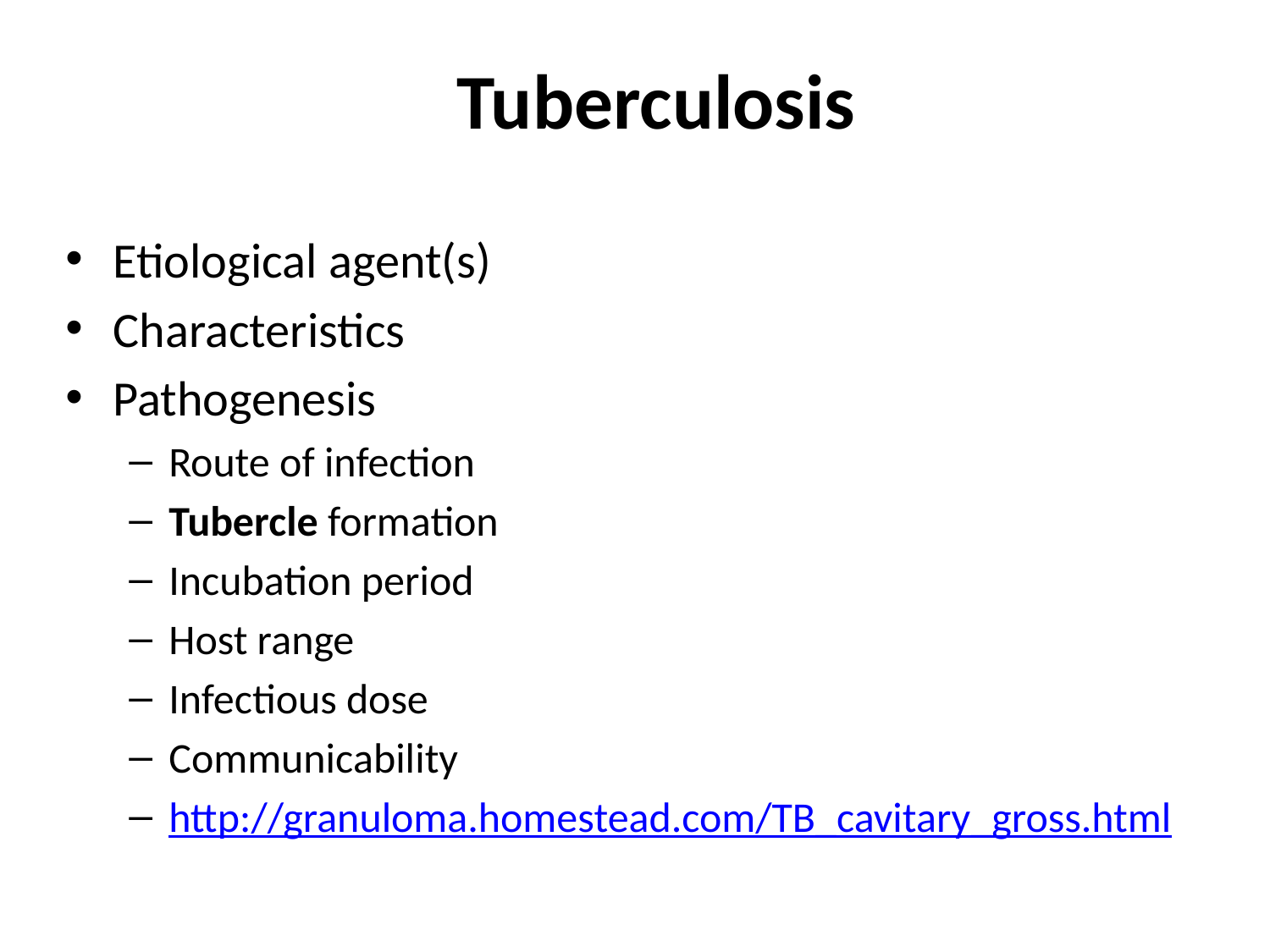

# Tuberculosis
Etiological agent(s)
Characteristics
Pathogenesis
Route of infection
Tubercle formation
Incubation period
Host range
Infectious dose
Communicability
http://granuloma.homestead.com/TB_cavitary_gross.html